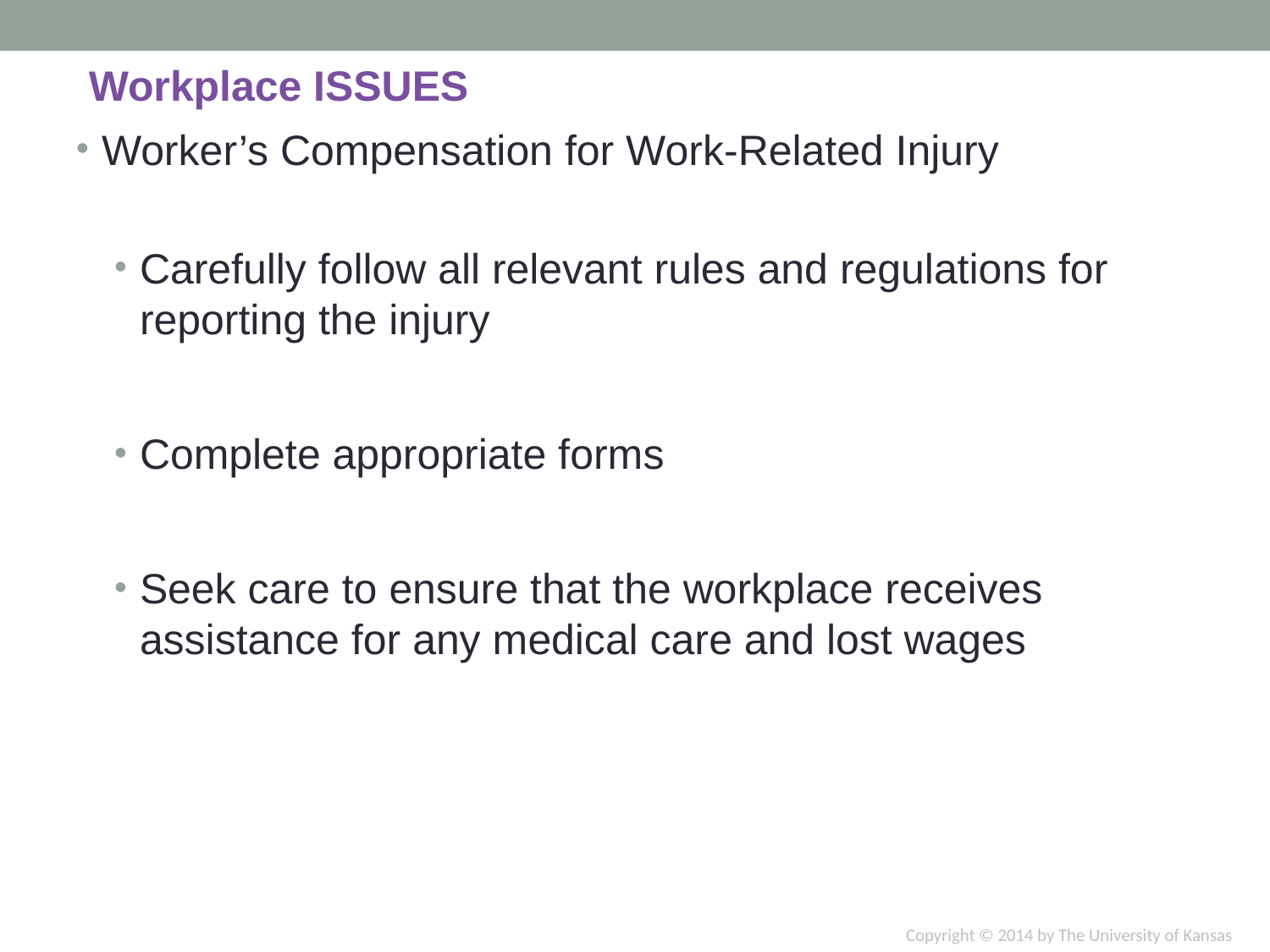

Workplace ISSUES
Worker’s Compensation for Work-Related Injury

Carefully follow all relevant rules and regulations for reporting the injury

Complete appropriate forms

Seek care to ensure that the workplace receives assistance for any medical care and lost wages